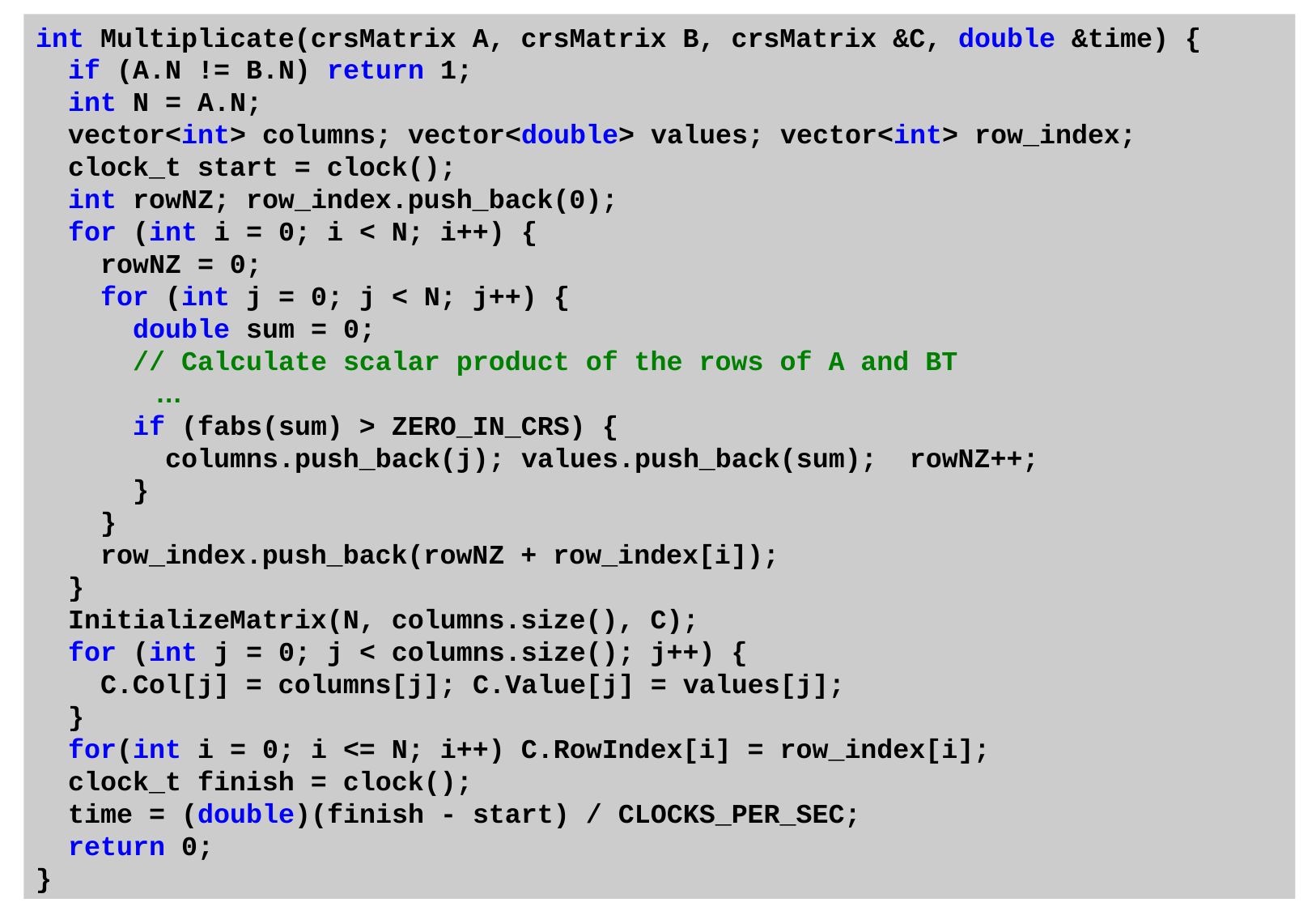

int Multiplicate(crsMatrix A, crsMatrix B, crsMatrix &C, double &time) {
  if (A.N != B.N) return 1;
  int N = A.N;
  vector<int> columns; vector<double> values; vector<int> row_index;
  clock_t start = clock();
  int rowNZ; row_index.push_back(0);
  for (int i = 0; i < N; i++) {
    rowNZ = 0;
    for (int j = 0; j < N; j++) {
      double sum = 0;
      // Calculate scalar product of the rows of A and BT
                …
      if (fabs(sum) > ZERO_IN_CRS) {
        columns.push_back(j); values.push_back(sum);  rowNZ++;
      }
    }
    row_index.push_back(rowNZ + row_index[i]);
  }
  InitializeMatrix(N, columns.size(), C);
  for (int j = 0; j < columns.size(); j++) {
    C.Col[j] = columns[j]; C.Value[j] = values[j];
  }
  for(int i = 0; i <= N; i++) C.RowIndex[i] = row_index[i];
  clock_t finish = clock();
  time = (double)(finish - start) / CLOCKS_PER_SEC;
  return 0;
}